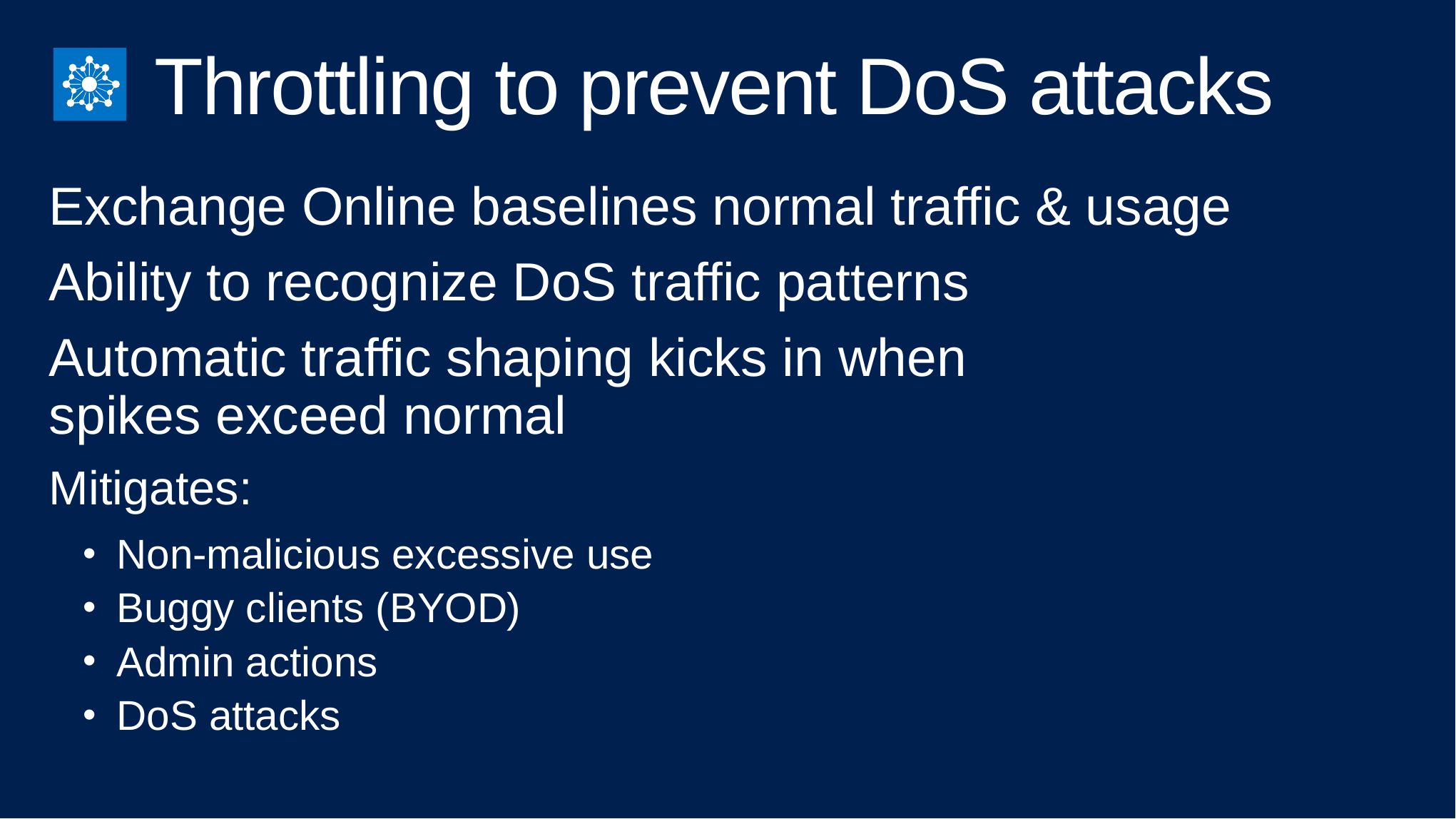

# Throttling to prevent DoS attacks

Exchange Online baselines normal traffic & usage
Ability to recognize DoS traffic patterns
Automatic traffic shaping kicks in when
spikes exceed normal
Mitigates:
Non-malicious excessive use
Buggy clients (BYOD)
Admin actions
DoS attacks